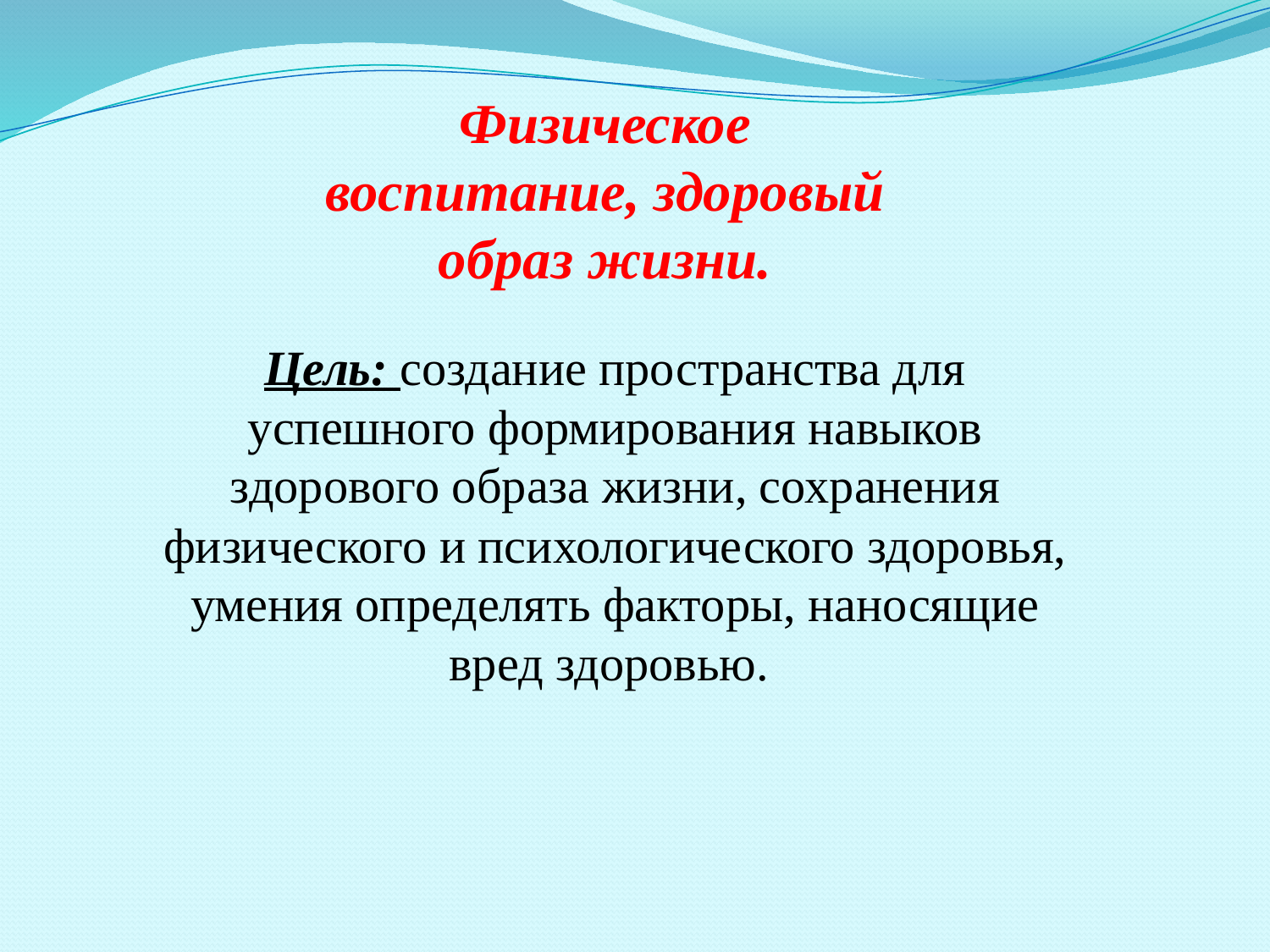

Физическое воспитание, здоровый образ жизни.
Цель: создание пространства для успешного формирования навыков здорового образа жизни, сохранения физического и психологического здоровья, умения определять факторы, наносящие вред здоровью.